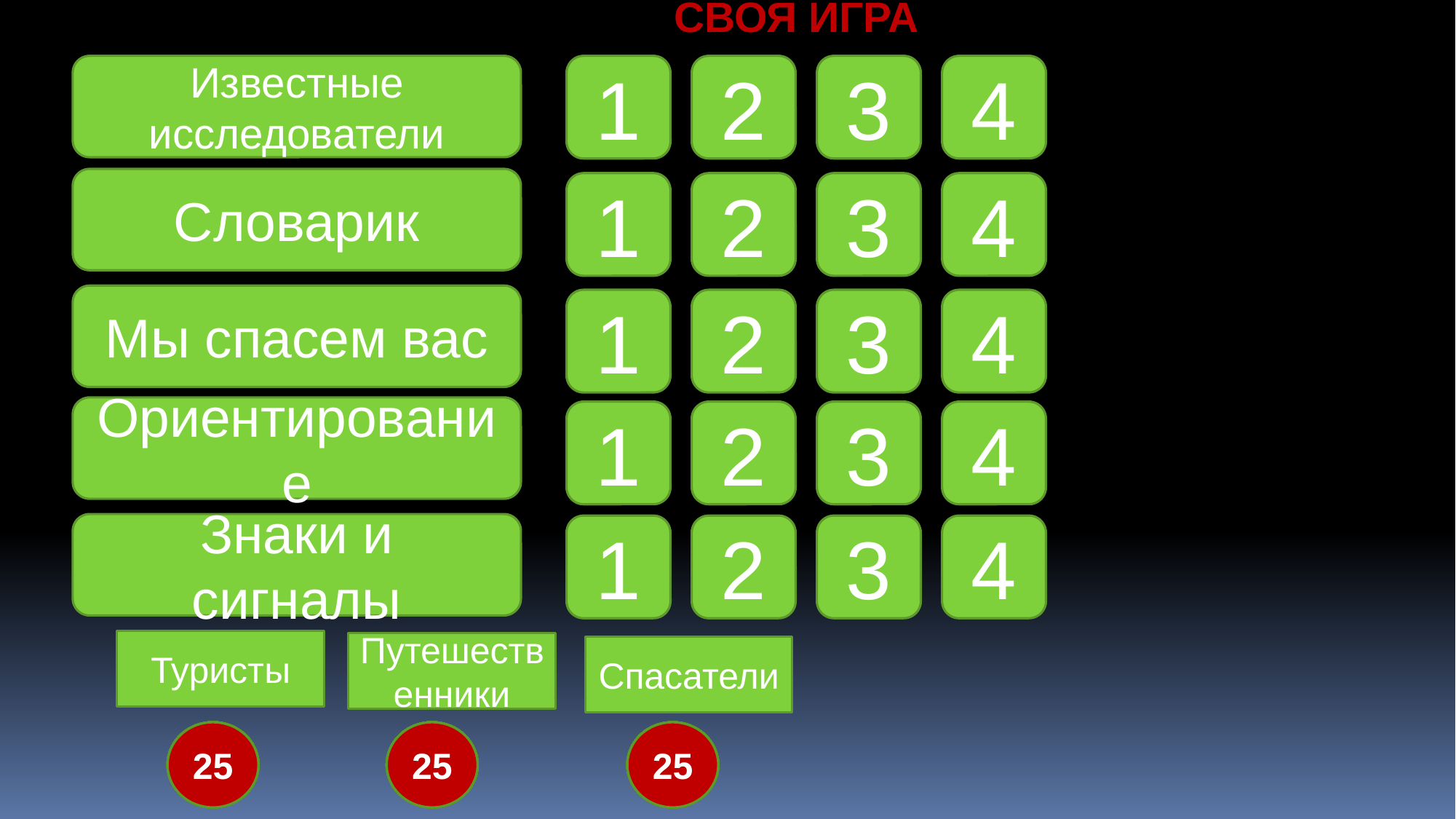

СВОЯ ИГРА
Известные исследователи
1
2
3
4
Словарик
1
2
3
4
Мы спасем вас
1
2
3
4
Ориентирование
1
2
3
4
Знаки и сигналы
1
2
3
4
Туристы
Путешественники
Спасатели

1
2
3
4
5
6
7
8
9
10
11
12
13
14
15
16
17
18
19
20
21
22
23
24
25

1
2
3
4
5
6
7
8
9
10
11
12
13
14
15
16
17
18
19
20
21
22
23
24
25

1
2
3
4
5
6
7
8
9
10
11
12
13
14
15
16
17
18
19
20
21
22
23
24
25